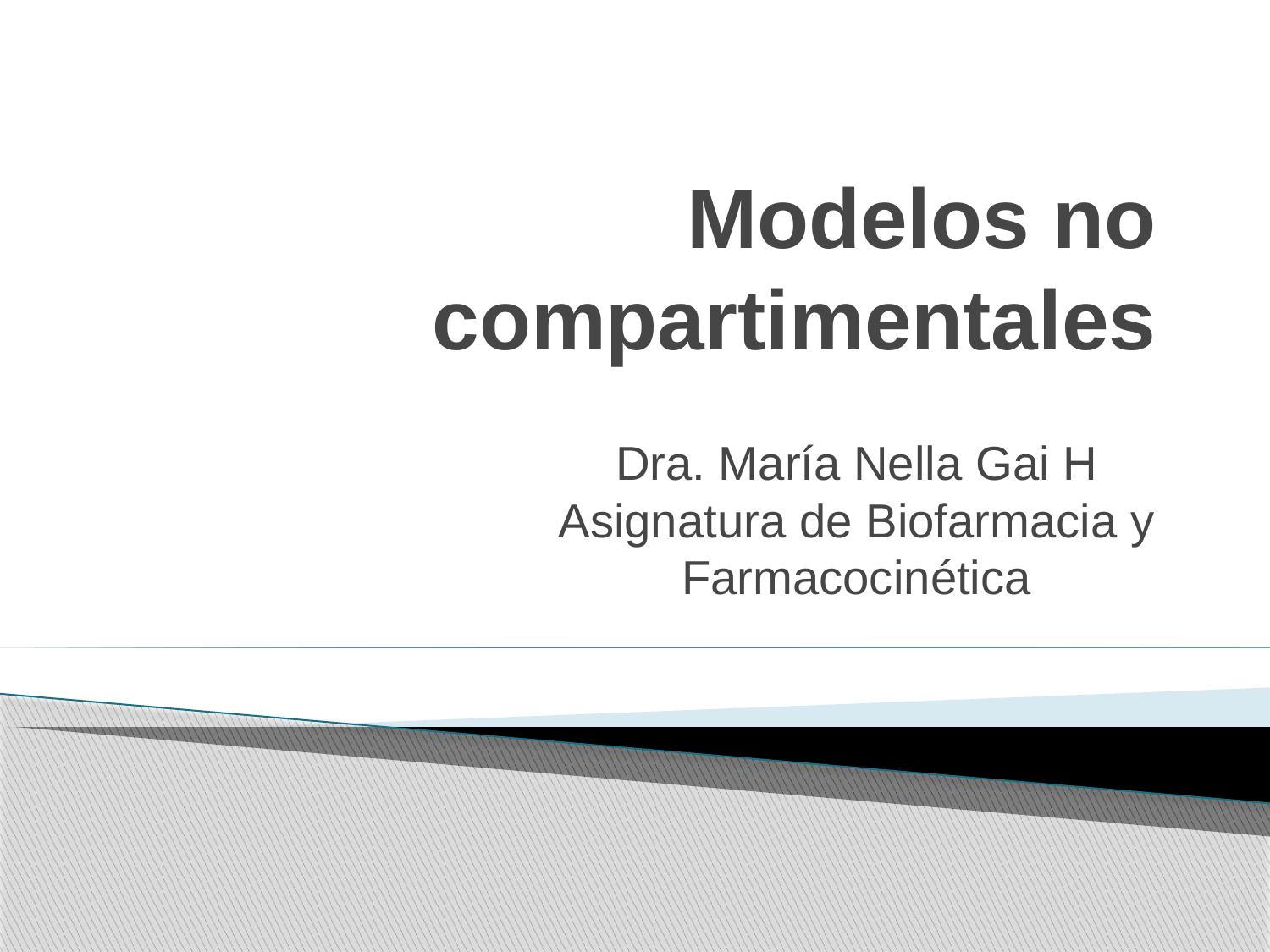

# Modelos no compartimentales
Dra. María Nella Gai H Asignatura de Biofarmacia y Farmacocinética